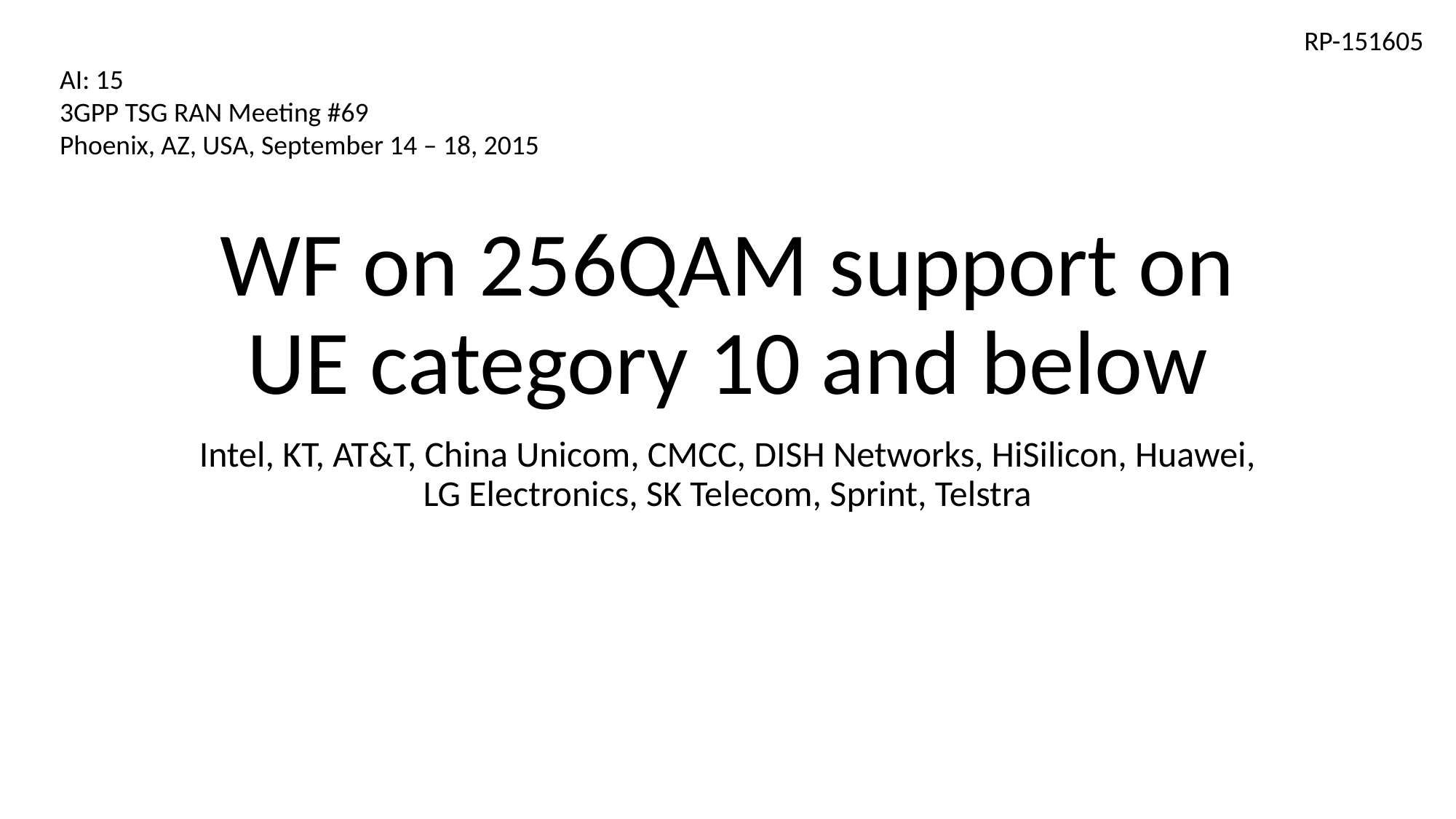

RP-151605

AI: 15
3GPP TSG RAN Meeting #69
Phoenix, AZ, USA, September 14 – 18, 2015

# WF on 256QAM support on UE category 10 and below
Intel, KT, AT&T, China Unicom, CMCC, DISH Networks, HiSilicon, Huawei, LG Electronics, SK Telecom, Sprint, Telstra